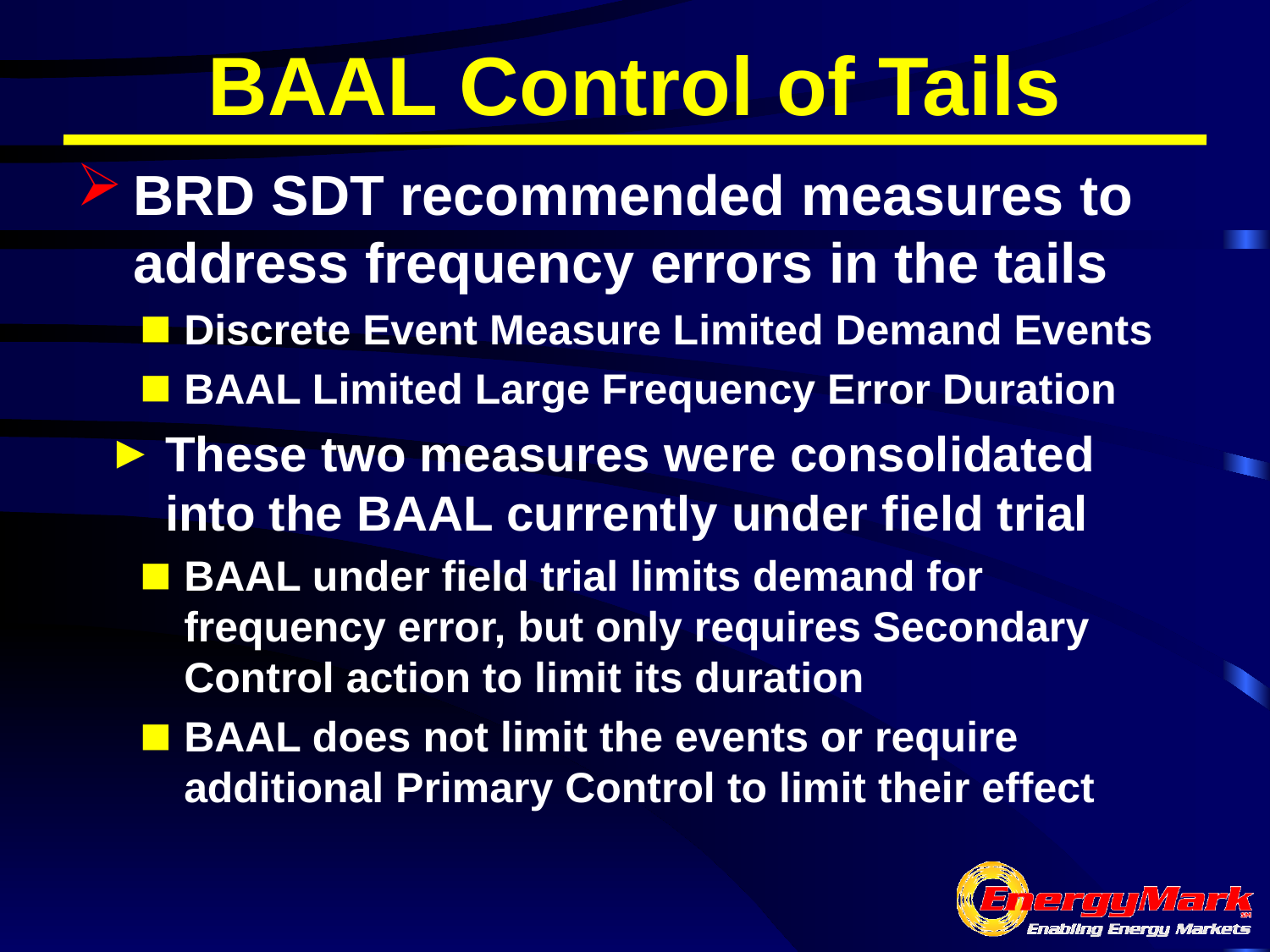

# BAAL Control of Tails
BRD SDT recommended measures to address frequency errors in the tails
Discrete Event Measure Limited Demand Events
BAAL Limited Large Frequency Error Duration
These two measures were consolidated into the BAAL currently under field trial
BAAL under field trial limits demand for frequency error, but only requires Secondary Control action to limit its duration
BAAL does not limit the events or require additional Primary Control to limit their effect